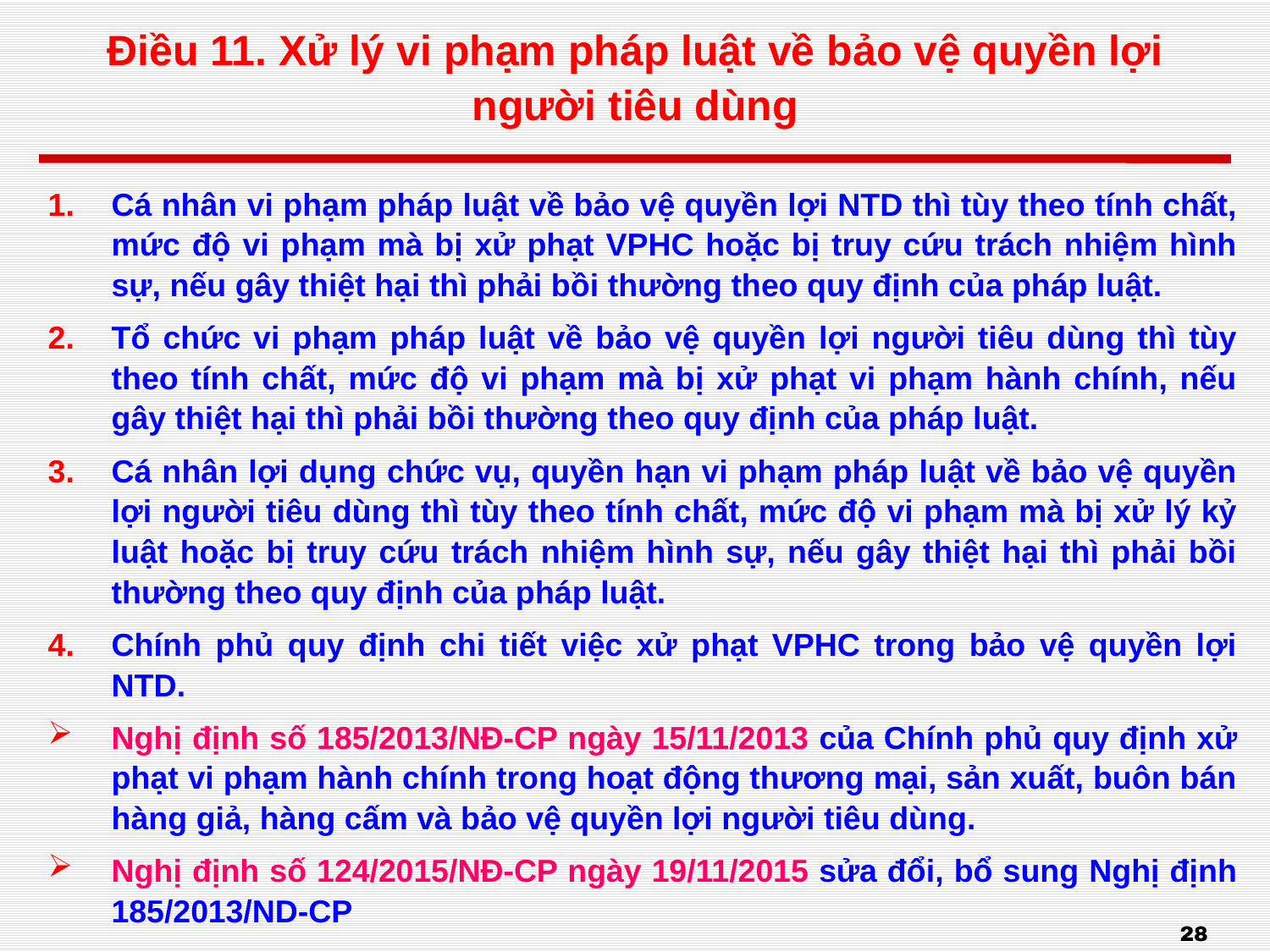

# Điều 11. Xử lý vi phạm pháp luật về bảo vệ quyền lợi người tiêu dùng
Cá nhân vi phạm pháp luật về bảo vệ quyền lợi NTD thì tùy theo tính chất, mức độ vi phạm mà bị xử phạt VPHC hoặc bị truy cứu trách nhiệm hình sự, nếu gây thiệt hại thì phải bồi thường theo quy định của pháp luật.
Tổ chức vi phạm pháp luật về bảo vệ quyền lợi người tiêu dùng thì tùy theo tính chất, mức độ vi phạm mà bị xử phạt vi phạm hành chính, nếu gây thiệt hại thì phải bồi thường theo quy định của pháp luật.
Cá nhân lợi dụng chức vụ, quyền hạn vi phạm pháp luật về bảo vệ quyền lợi người tiêu dùng thì tùy theo tính chất, mức độ vi phạm mà bị xử lý kỷ luật hoặc bị truy cứu trách nhiệm hình sự, nếu gây thiệt hại thì phải bồi thường theo quy định của pháp luật.
Chính phủ quy định chi tiết việc xử phạt VPHC trong bảo vệ quyền lợi NTD.
Nghị định số 185/2013/NĐ-CP ngày 15/11/2013 của Chính phủ quy định xử phạt vi phạm hành chính trong hoạt động thương mại, sản xuất, buôn bán hàng giả, hàng cấm và bảo vệ quyền lợi người tiêu dùng.
Nghị định số 124/2015/NĐ-CP ngày 19/11/2015 sửa đổi, bổ sung Nghị định 185/2013/ND-CP